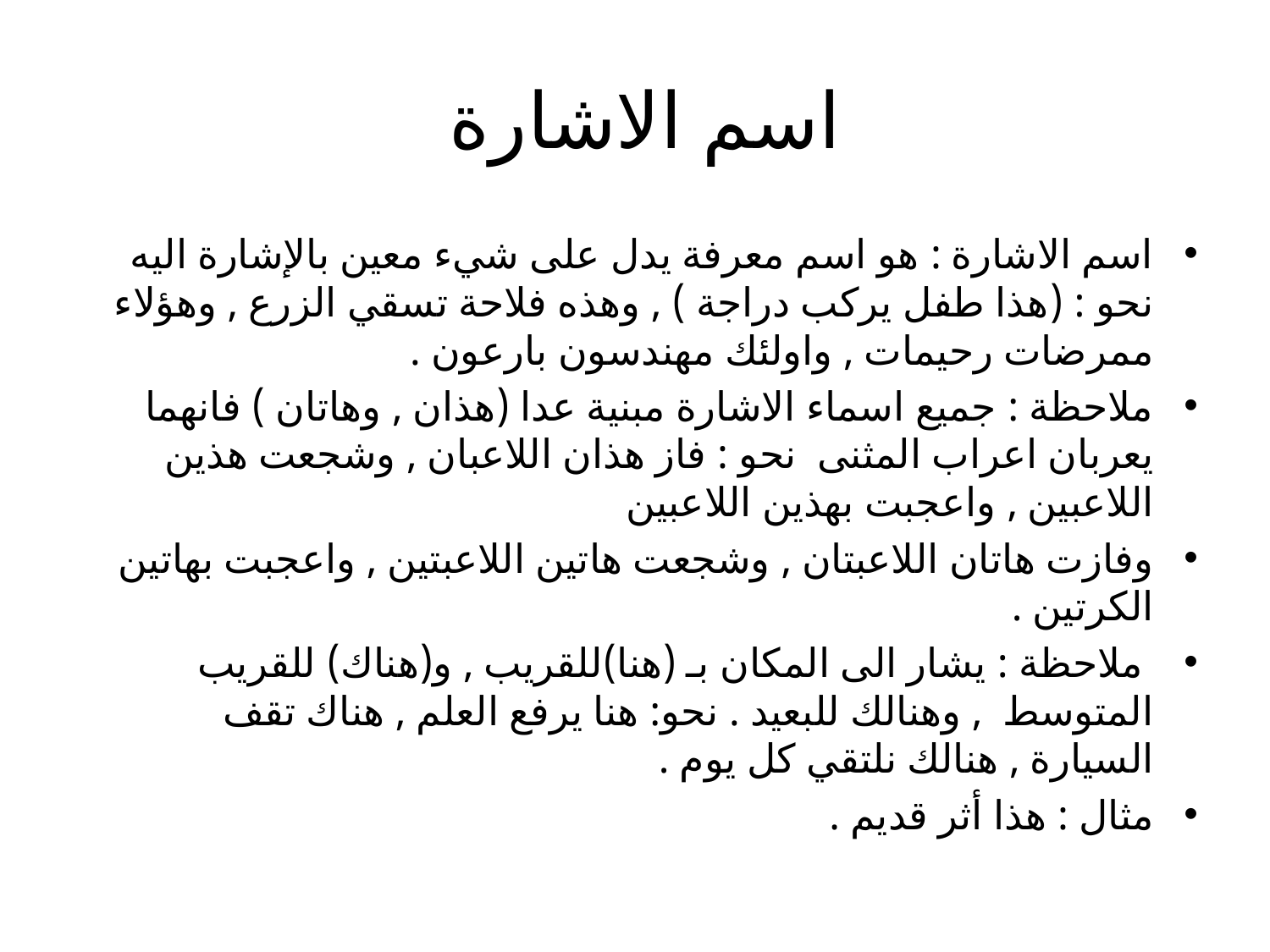

# اسم الاشارة
اسم الاشارة : هو اسم معرفة يدل على شيء معين بالإشارة اليه  نحو : (هذا طفل يركب دراجة ) , وهذه فلاحة تسقي الزرع , وهؤلاء ممرضات رحيمات , واولئك مهندسون بارعون .
ملاحظة : جميع اسماء الاشارة مبنية عدا (هذان , وهاتان ) فانهما يعربان اعراب المثنى  نحو : فاز هذان اللاعبان , وشجعت هذين اللاعبين , واعجبت بهذين اللاعبين
وفازت هاتان اللاعبتان , وشجعت هاتين اللاعبتين , واعجبت بهاتين الكرتين .
 ملاحظة : يشار الى المكان بـ (هنا)للقريب , و(هناك) للقريب المتوسط  , وهنالك للبعيد . نحو: هنا يرفع العلم , هناك تقف السيارة , هنالك نلتقي كل يوم .
مثال : هذا أثر قديم .